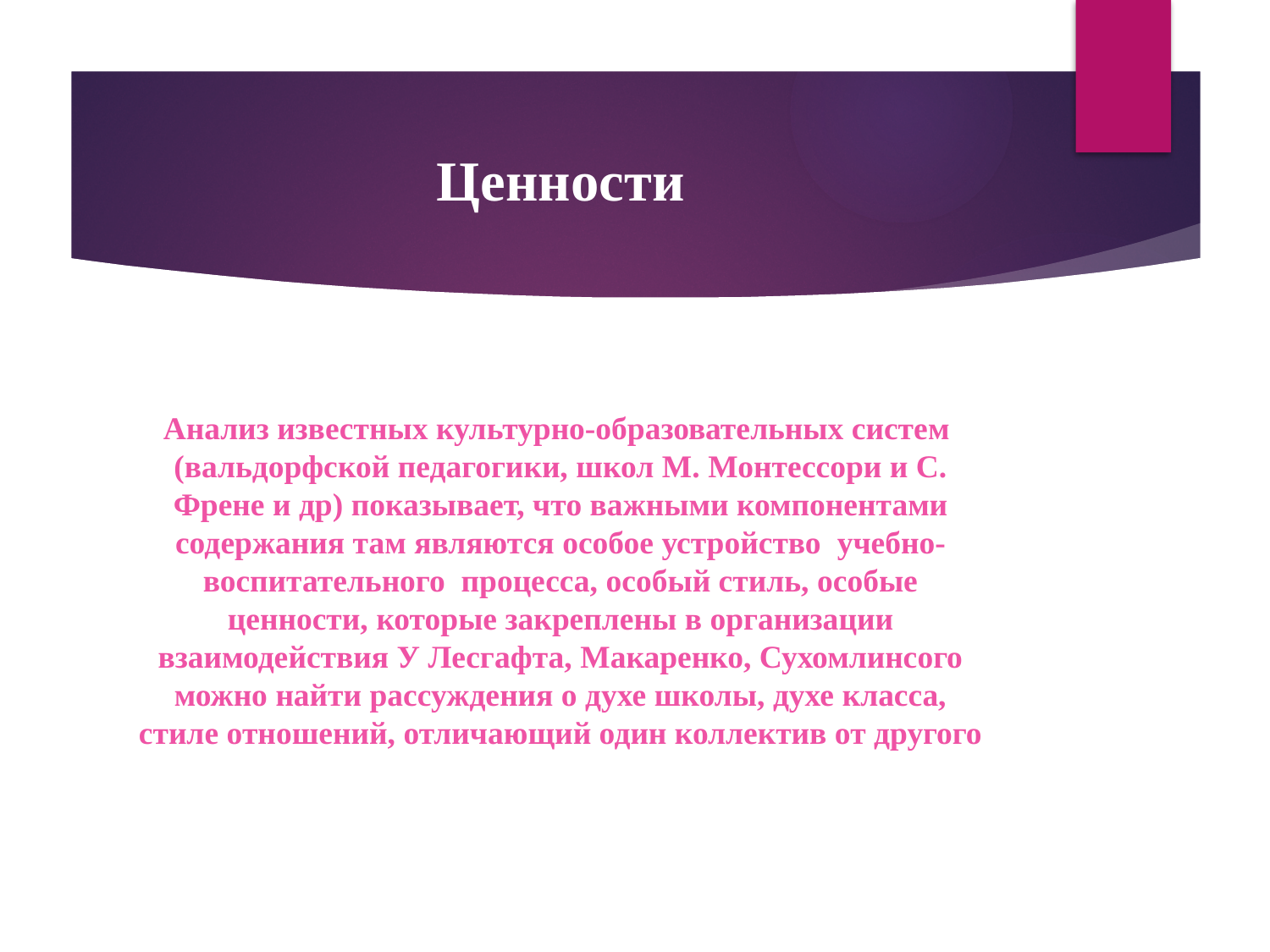

# Ценности

Анализ известных культурно-образовательных систем  (вальдорфской педагогики, школ М. Монтессори и С. Френе и др) показывает, что важными компонентами содержания там являются особое устройство  учебно-воспитательного  процесса, особый стиль, особые ценности, которые закреплены в организации взаимодействия У Лесгафта, Макаренко, Сухомлинсого можно найти рассуждения о духе школы, духе класса, стиле отношений, отличающий один коллектив от другого